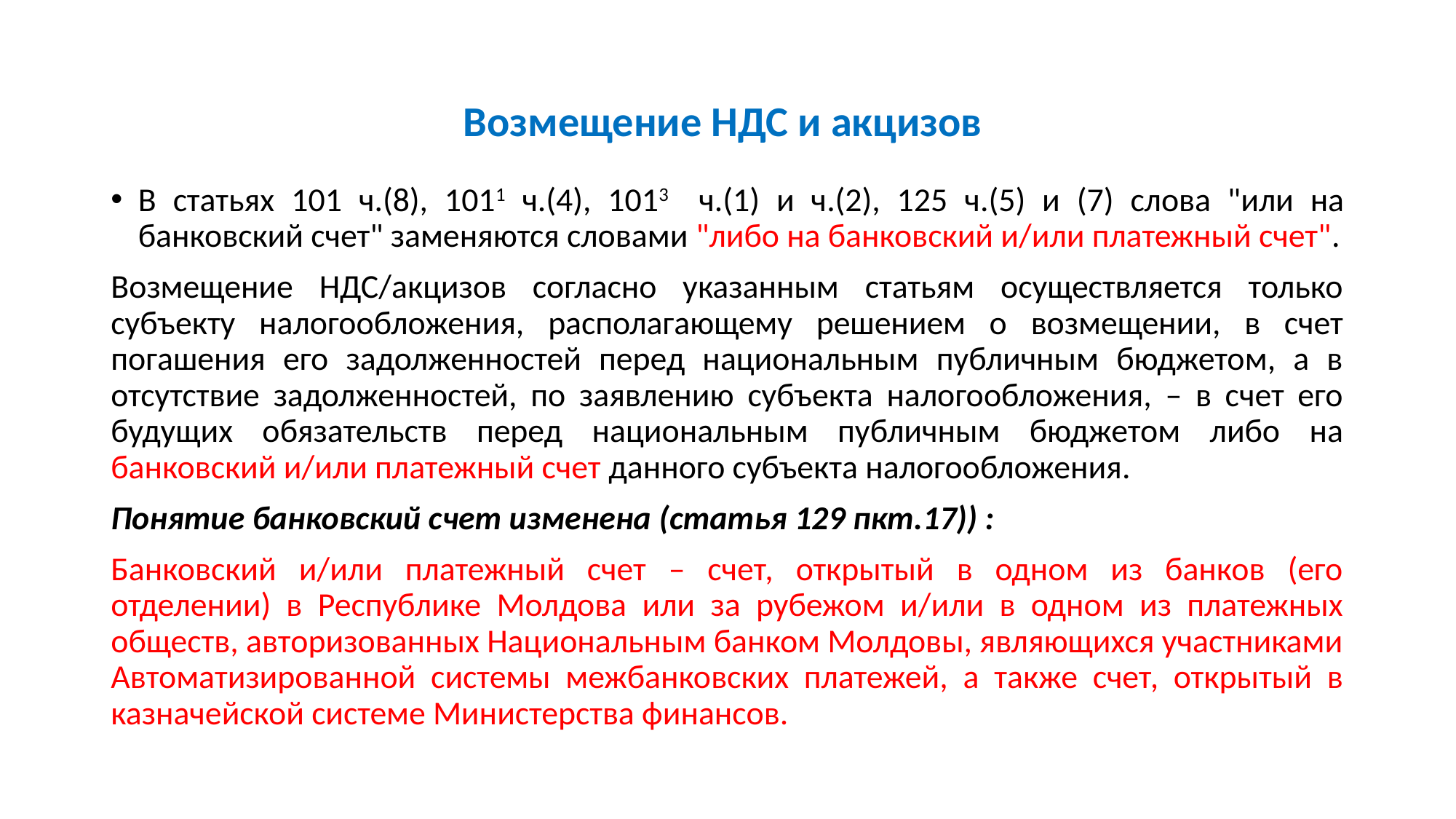

# Возмещение НДС и акцизов
В статьях 101 ч.(8), 1011 ч.(4), 1013  ч.(1) и ч.(2), 125 ч.(5) и (7) слова "или на банковский счет" заменяются словами "либо на банковский и/или платежный счет".
Возмещение НДС/акцизов согласно указанным статьям осуществляется только субъекту налогообложения, располагающему решением о возмещении, в счет погашения его задолженностей перед национальным публичным бюджетом, а в отсутствие задолженностей, по заявлению субъекта налогообложения, – в счет его будущих обязательств перед национальным публичным бюджетом либо на банковский и/или платежный счет данного субъекта налогообложения.
Понятие банковский счет изменена (статья 129 пкт.17)) :
Банковский и/или платежный счет – счет, открытый в одном из банков (его отделении) в Республике Молдова или за рубежом и/или в одном из платежных обществ, авторизованных Национальным банком Молдовы, являющихся участниками Автоматизированной системы межбанковских платежей, а также счет, открытый в казначейской системе Министерства финансов.